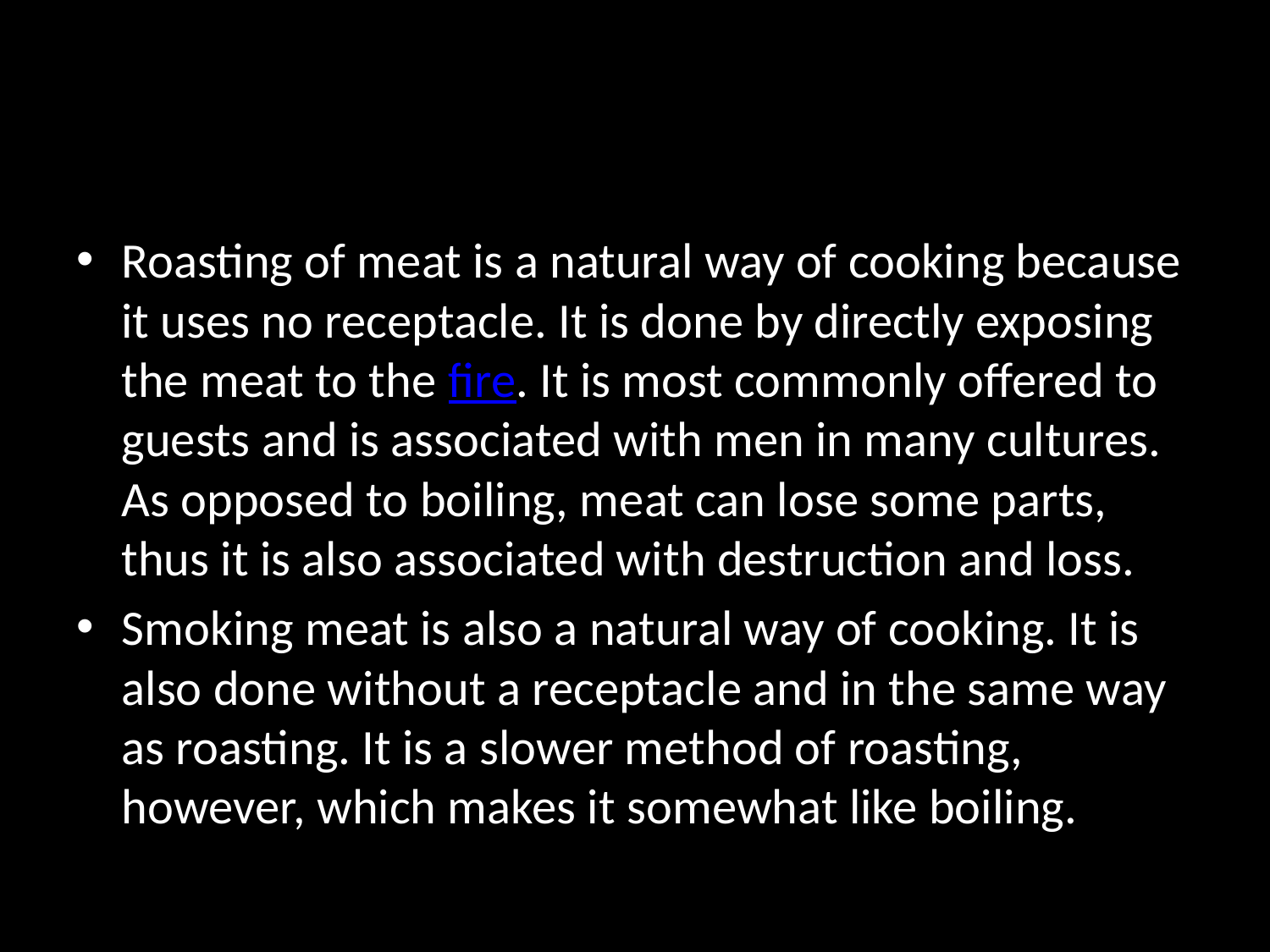

#
Roasting of meat is a natural way of cooking because it uses no receptacle. It is done by directly exposing the meat to the fire. It is most commonly offered to guests and is associated with men in many cultures. As opposed to boiling, meat can lose some parts, thus it is also associated with destruction and loss.
Smoking meat is also a natural way of cooking. It is also done without a receptacle and in the same way as roasting. It is a slower method of roasting, however, which makes it somewhat like boiling.